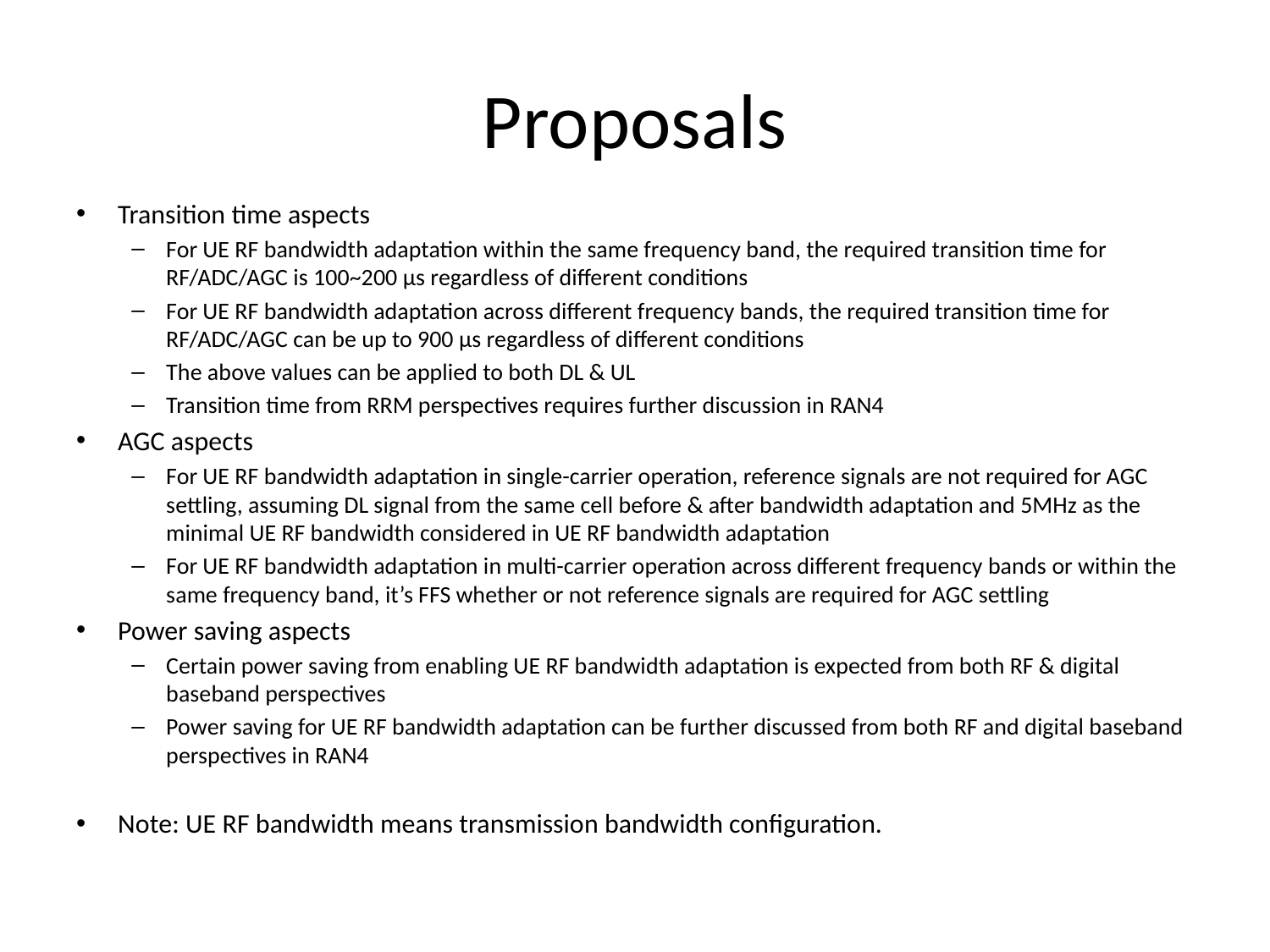

# Proposals
Transition time aspects
For UE RF bandwidth adaptation within the same frequency band, the required transition time for RF/ADC/AGC is 100~200 µs regardless of different conditions
For UE RF bandwidth adaptation across different frequency bands, the required transition time for RF/ADC/AGC can be up to 900 µs regardless of different conditions
The above values can be applied to both DL & UL
Transition time from RRM perspectives requires further discussion in RAN4
AGC aspects
For UE RF bandwidth adaptation in single-carrier operation, reference signals are not required for AGC settling, assuming DL signal from the same cell before & after bandwidth adaptation and 5MHz as the minimal UE RF bandwidth considered in UE RF bandwidth adaptation
For UE RF bandwidth adaptation in multi-carrier operation across different frequency bands or within the same frequency band, it’s FFS whether or not reference signals are required for AGC settling
Power saving aspects
Certain power saving from enabling UE RF bandwidth adaptation is expected from both RF & digital baseband perspectives
Power saving for UE RF bandwidth adaptation can be further discussed from both RF and digital baseband perspectives in RAN4

Note: UE RF bandwidth means transmission bandwidth configuration.